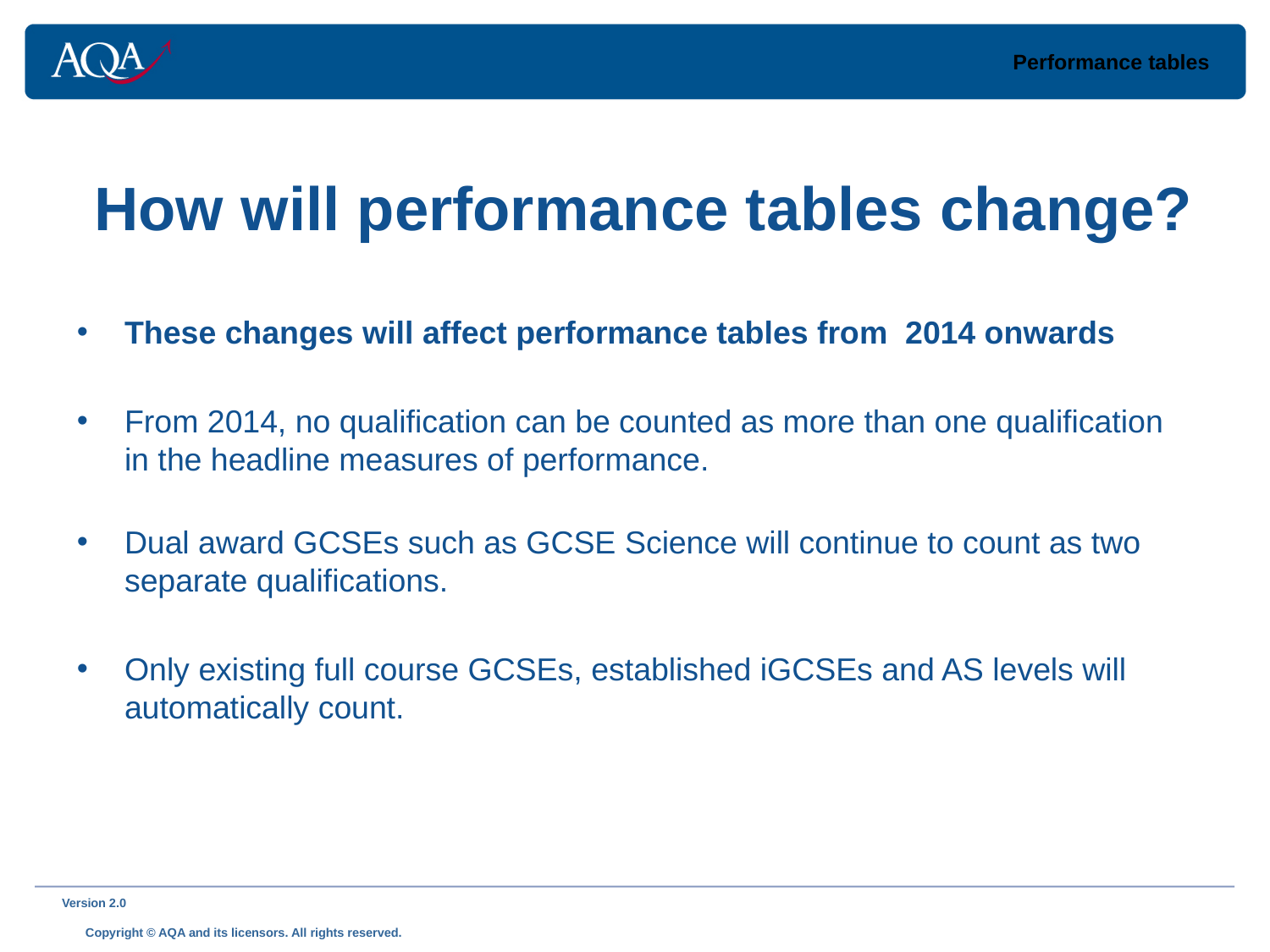

Performance tables
# How will performance tables change?
These changes will affect performance tables from  2014 onwards

From 2014, no qualification can be counted as more than one qualification in the headline measures of performance.
Dual award GCSEs such as GCSE Science will continue to count as two separate qualifications.

Only existing full course GCSEs, established iGCSEs and AS levels will automatically count.

Version 2.0                       	       Copyright © AQA and its licensors. All rights reserved.